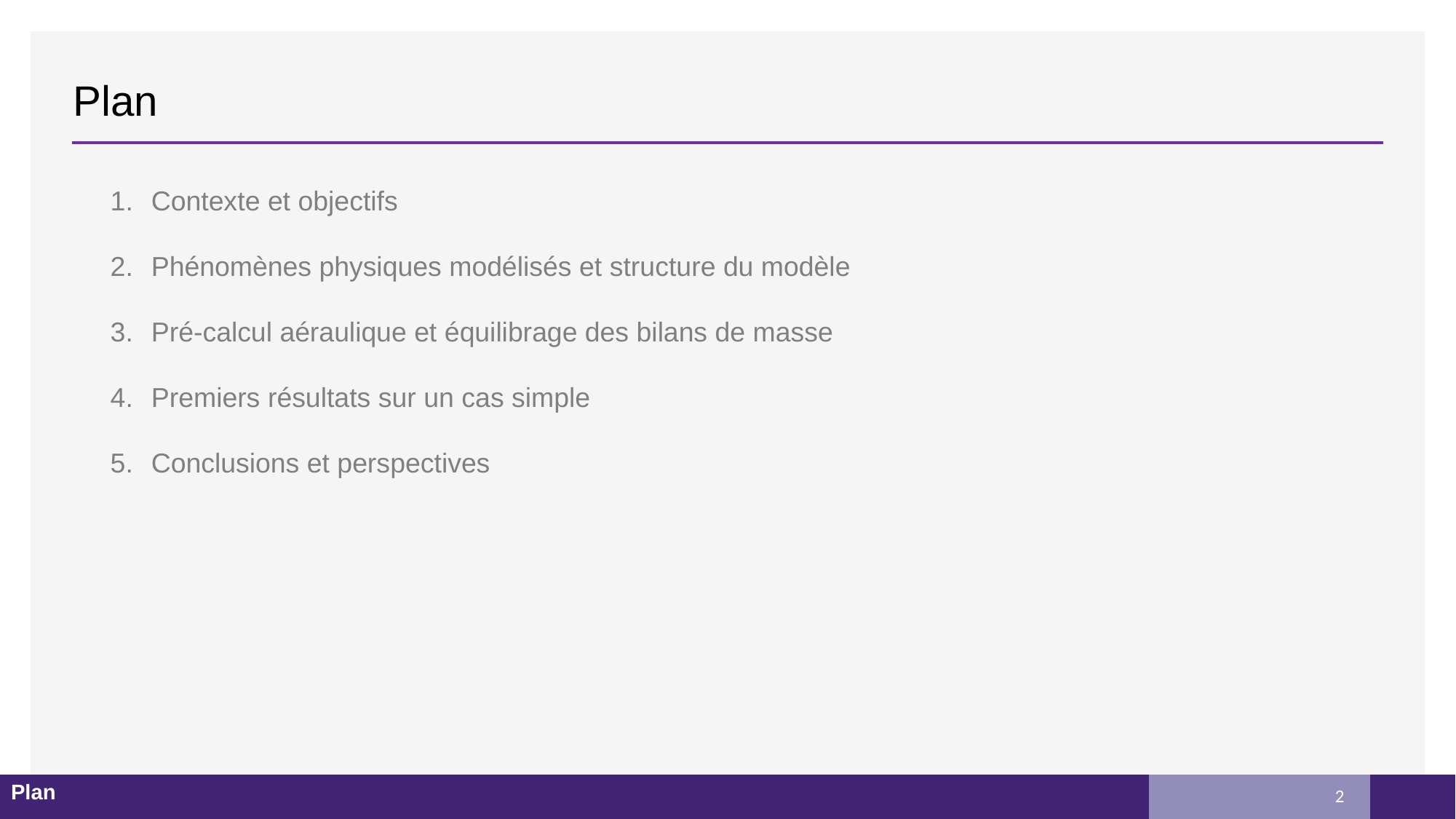

# Plan
Contexte et objectifs

Phénomènes physiques modélisés et structure du modèle

Pré-calcul aéraulique et équilibrage des bilans de masse

Premiers résultats sur un cas simple

Conclusions et perspectives
2
2
| Plan |  |  |
| --- | --- | --- |